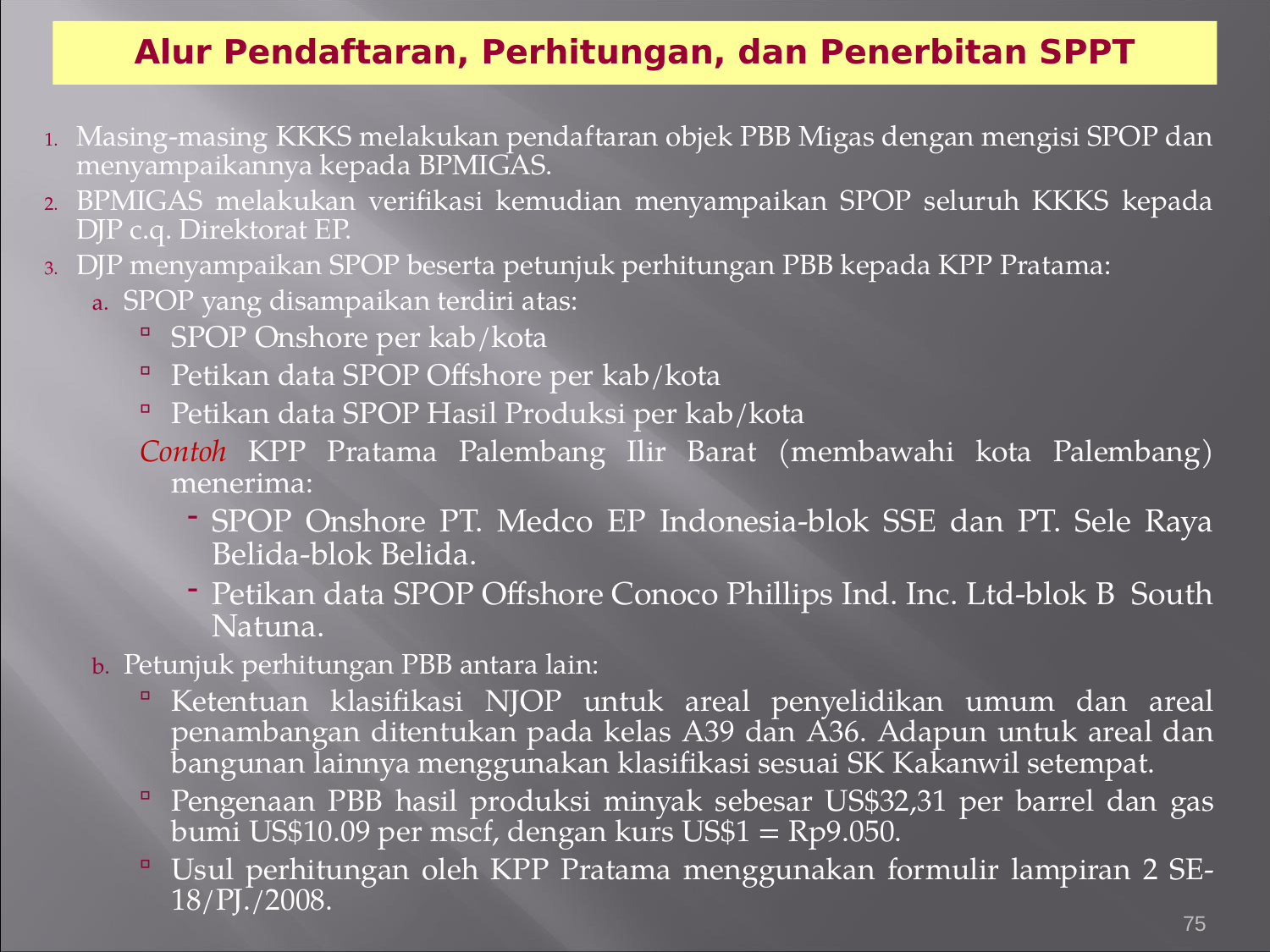

Alur Pendaftaran, Perhitungan, dan Penerbitan SPPT
Masing-masing KKKS melakukan pendaftaran objek PBB Migas dengan mengisi SPOP dan menyampaikannya kepada BPMIGAS.
BPMIGAS melakukan verifikasi kemudian menyampaikan SPOP seluruh KKKS kepada DJP c.q. Direktorat EP.
DJP menyampaikan SPOP beserta petunjuk perhitungan PBB kepada KPP Pratama:
SPOP yang disampaikan terdiri atas:
SPOP Onshore per kab/kota
Petikan data SPOP Offshore per kab/kota
Petikan data SPOP Hasil Produksi per kab/kota
Contoh KPP Pratama Palembang Ilir Barat (membawahi kota Palembang) menerima:
SPOP Onshore PT. Medco EP Indonesia-blok SSE dan PT. Sele Raya Belida-blok Belida.
Petikan data SPOP Offshore Conoco Phillips Ind. Inc. Ltd-blok B  South Natuna.
Petunjuk perhitungan PBB antara lain:
Ketentuan klasifikasi NJOP untuk areal penyelidikan umum dan areal penambangan ditentukan pada kelas A39 dan A36. Adapun untuk areal dan bangunan lainnya menggunakan klasifikasi sesuai SK Kakanwil setempat.
Pengenaan PBB hasil produksi minyak sebesar US$32,31 per barrel dan gas bumi US$10.09 per mscf, dengan kurs US$1 = Rp9.050.
Usul perhitungan oleh KPP Pratama menggunakan formulir lampiran 2 SE-18/PJ./2008.
75